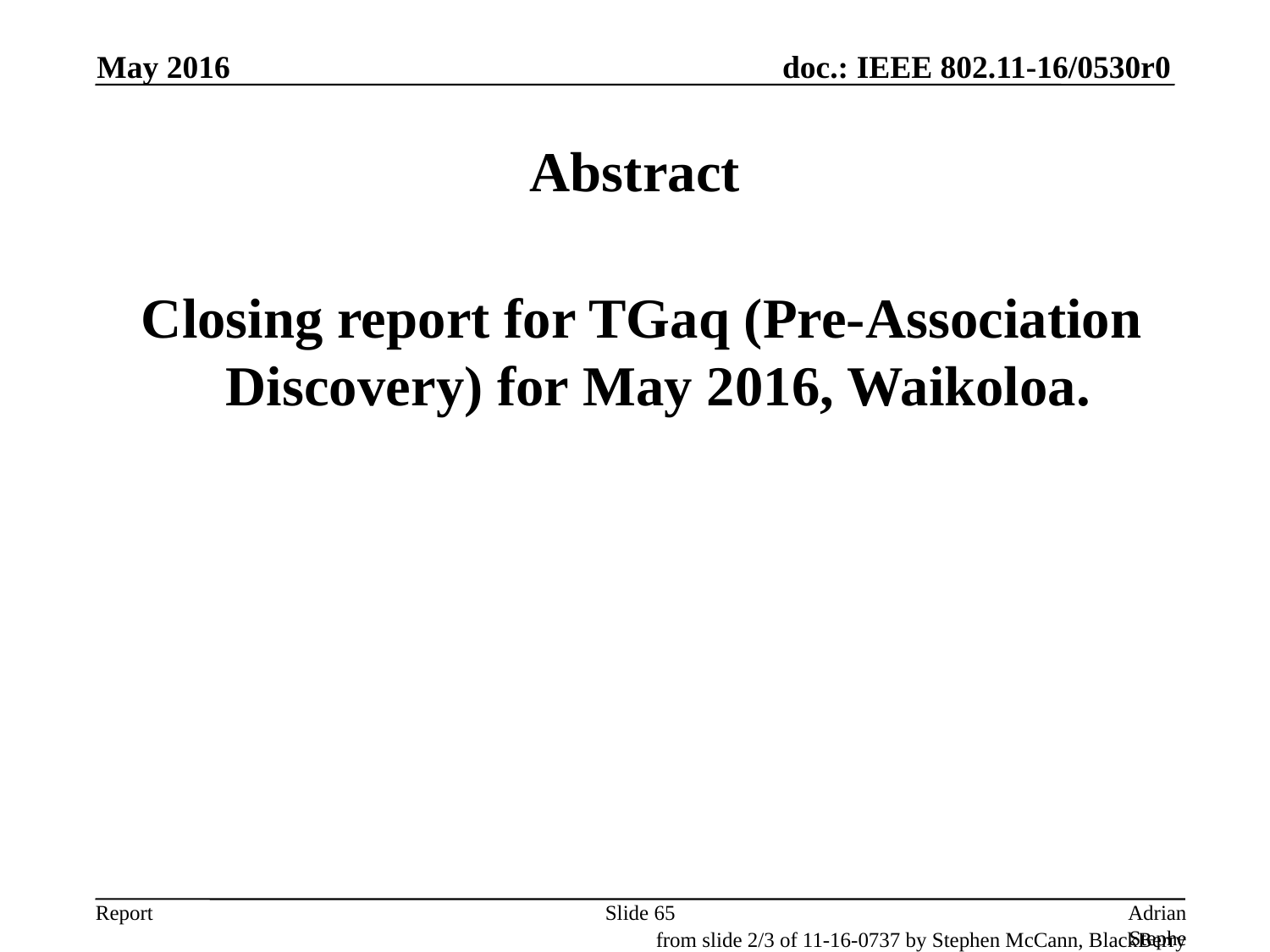

May 2016
# Abstract
 Closing report for TGaq (Pre-Association Discovery) for May 2016, Waikoloa.
Slide 65
Adrian Stephens, Intel Corporation
from slide 2/3 of 11-16-0737 by Stephen McCann, BlackBerry